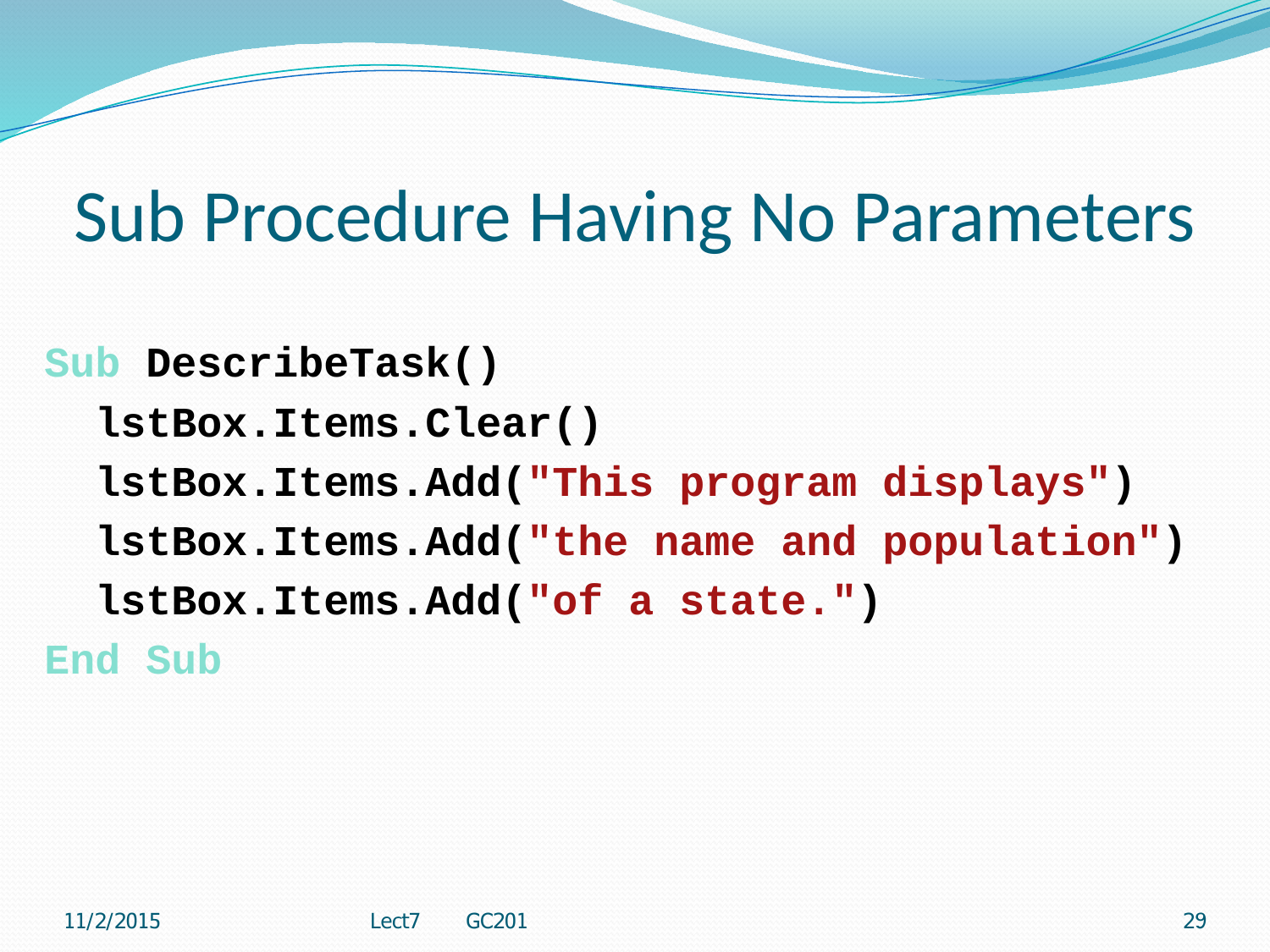

# Sub Procedure Having No Parameters

Sub DescribeTask()
  lstBox.Items.Clear()
  lstBox.Items.Add("This program displays")
  lstBox.Items.Add("the name and population")
  lstBox.Items.Add("of a state.")
End Sub

11/2/2015
Lect7       GC201
29